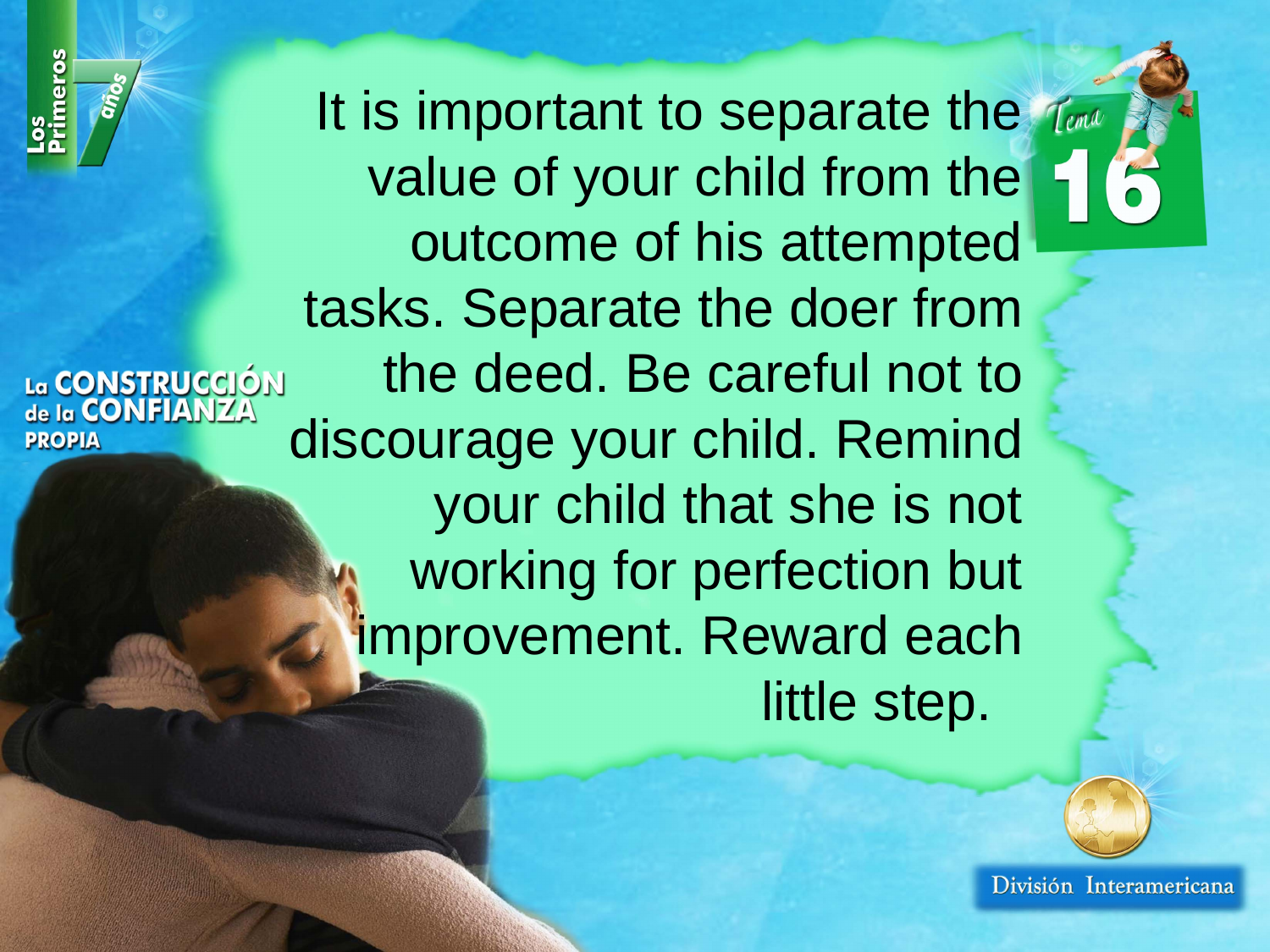

It is important to separate the value of your child from the outcome of his attempted tasks. Separate the doer from the deed. Be careful not to discourage your child. Remind your child that she is not working for perfection but improvement. Reward each little step.